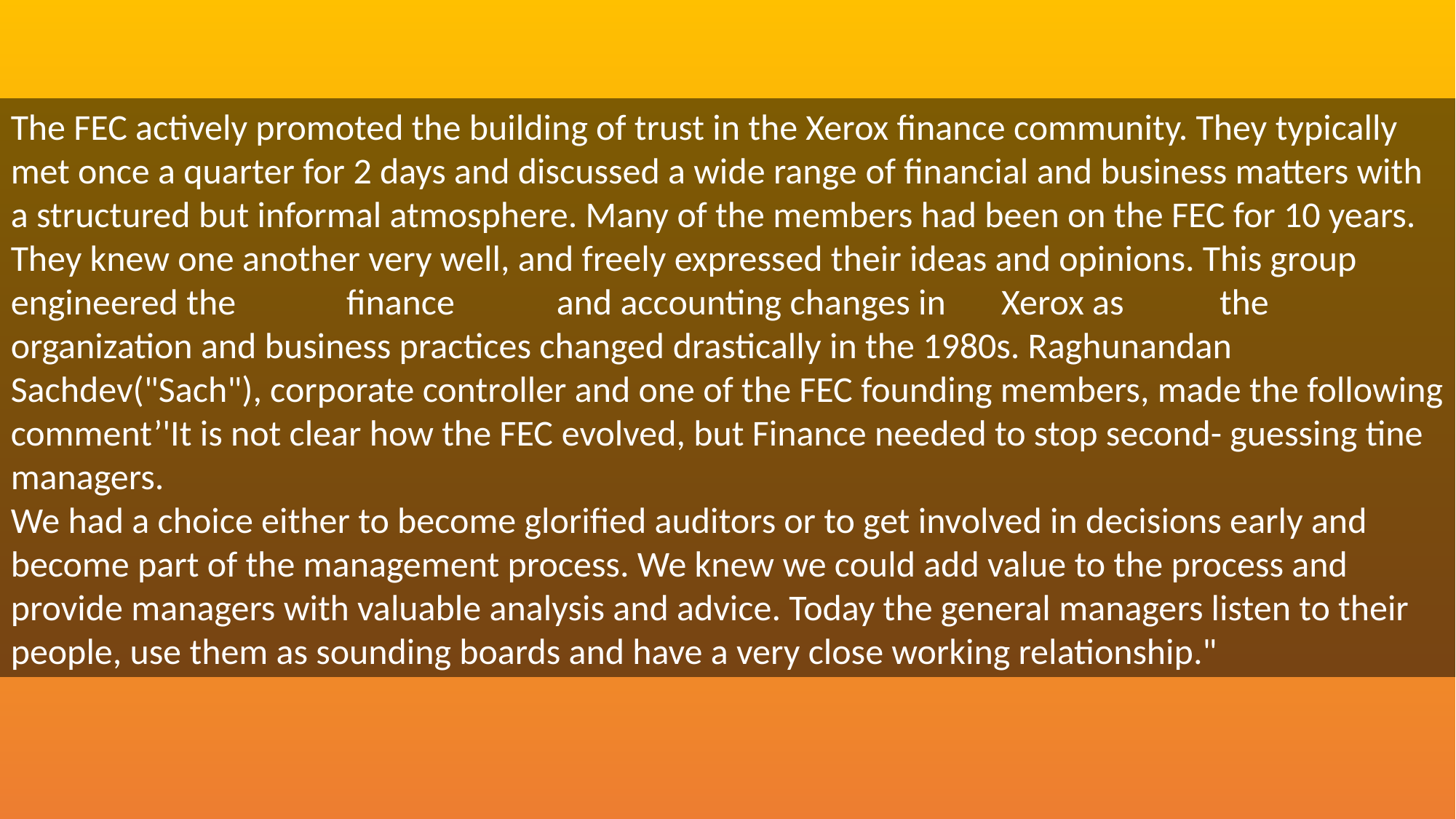

The FEC actively promoted the building of trust in the Xerox finance community. They typically met once a quarter for 2 days and discussed a wide range of financial and business matters with a structured but informal atmosphere. Many of the members had been on the FEC for 10 years. They knew one another very well, and freely expressed their ideas and opinions. This group engineered the	 finance	and accounting changes in	 Xerox as	 the organization and business practices changed drastically in the 1980s. Raghunandan Sachdev("Sach"), corporate controller and one of the FEC founding members, made the following comment’'It is not clear how the FEC evolved, but Finance needed to stop second- guessing tine managers.
We had a choice either to become glorified auditors or to get involved in decisions early and become part of the management process. We knew we could add value to the process and provide managers with valuable analysis and advice. Today the general managers listen to their people, use them as sounding boards and have a very close working relationship."